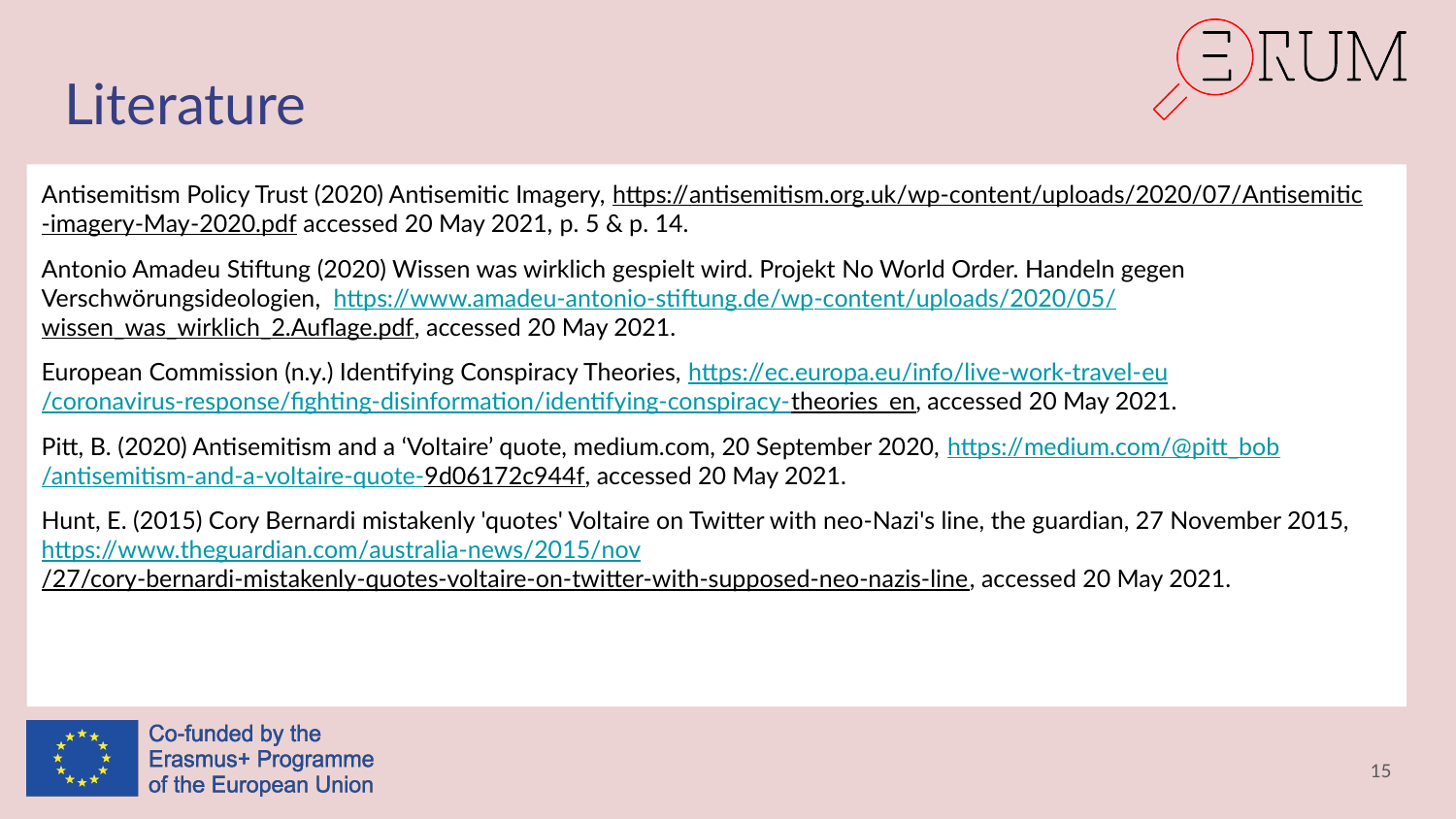

# Literature
Antisemitism Policy Trust (2020) Antisemitic Imagery, https://antisemitism.org.uk/wp-content/uploads/2020/07/Antisemitic-imagery-May-2020.pdf accessed 20 May 2021, p. 5 & p. 14.
Antonio Amadeu Stiftung (2020) Wissen was wirklich gespielt wird. Projekt No World Order. Handeln gegen Verschwörungsideologien,  https://www.amadeu-antonio-stiftung.de/wp-content/uploads/2020/05/wissen_was_wirklich_2.Auflage.pdf, accessed 20 May 2021.
European Commission (n.y.) Identifying Conspiracy Theories, https://ec.europa.eu/info/live-work-travel-eu/coronavirus-response/fighting-disinformation/identifying-conspiracy-theories_en, accessed 20 May 2021.
Pitt, B. (2020) Antisemitism and a ‘Voltaire’ quote, medium.com, 20 September 2020, https://medium.com/@pitt_bob/antisemitism-and-a-voltaire-quote-9d06172c944f, accessed 20 May 2021.
Hunt, E. (2015) Cory Bernardi mistakenly 'quotes' Voltaire on Twitter with neo-Nazi's line, the guardian, 27 November 2015, https://www.theguardian.com/australia-news/2015/nov/27/cory-bernardi-mistakenly-quotes-voltaire-on-twitter-with-supposed-neo-nazis-line, accessed 20 May 2021.

15